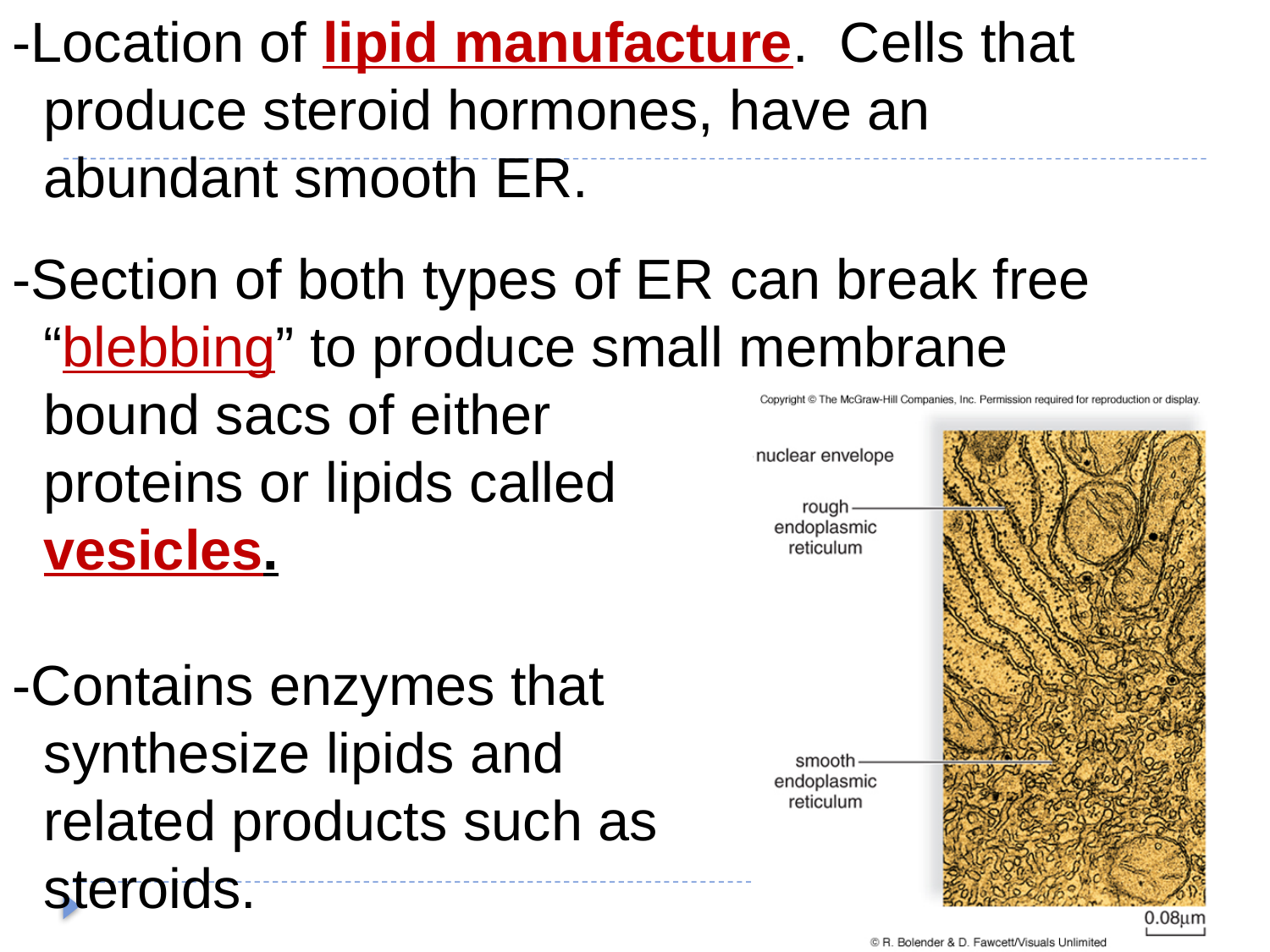

-Location of lipid manufacture.  Cells that
  produce steroid hormones, have an
  abundant smooth ER.

-Section of both types of ER can break free
  “blebbing” to produce small membrane
  bound sacs of either
  proteins or lipids called
  vesicles.

-Contains enzymes that
  synthesize lipids and
  related products such as
  steroids.